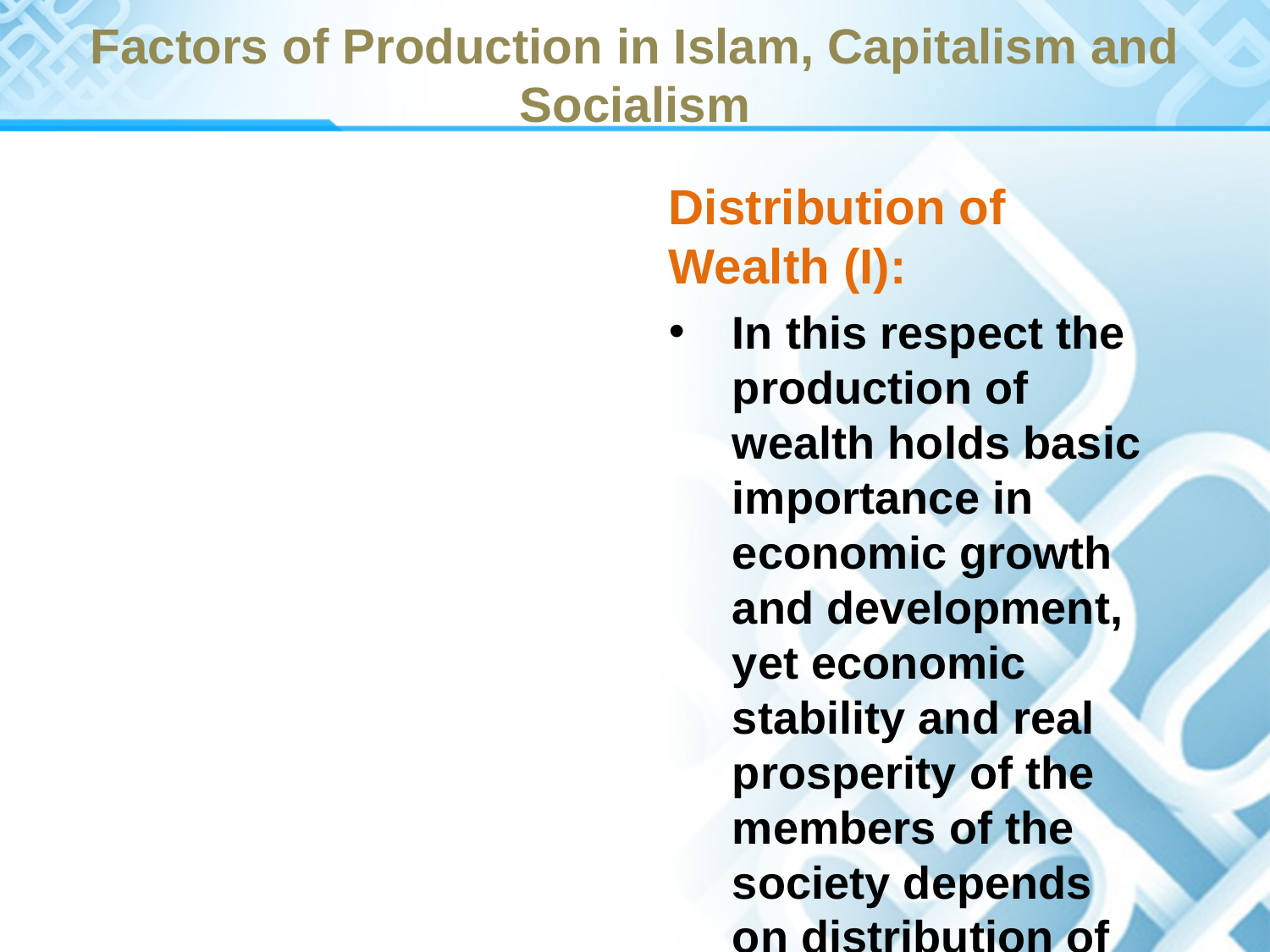

Factors of Production in Islam, Capitalism and Socialism
Distribution of Wealth (I):
In this respect the production of wealth holds basic importance in economic growth and development, yet economic stability and real prosperity of the members of the society depends on distribution of wealth.